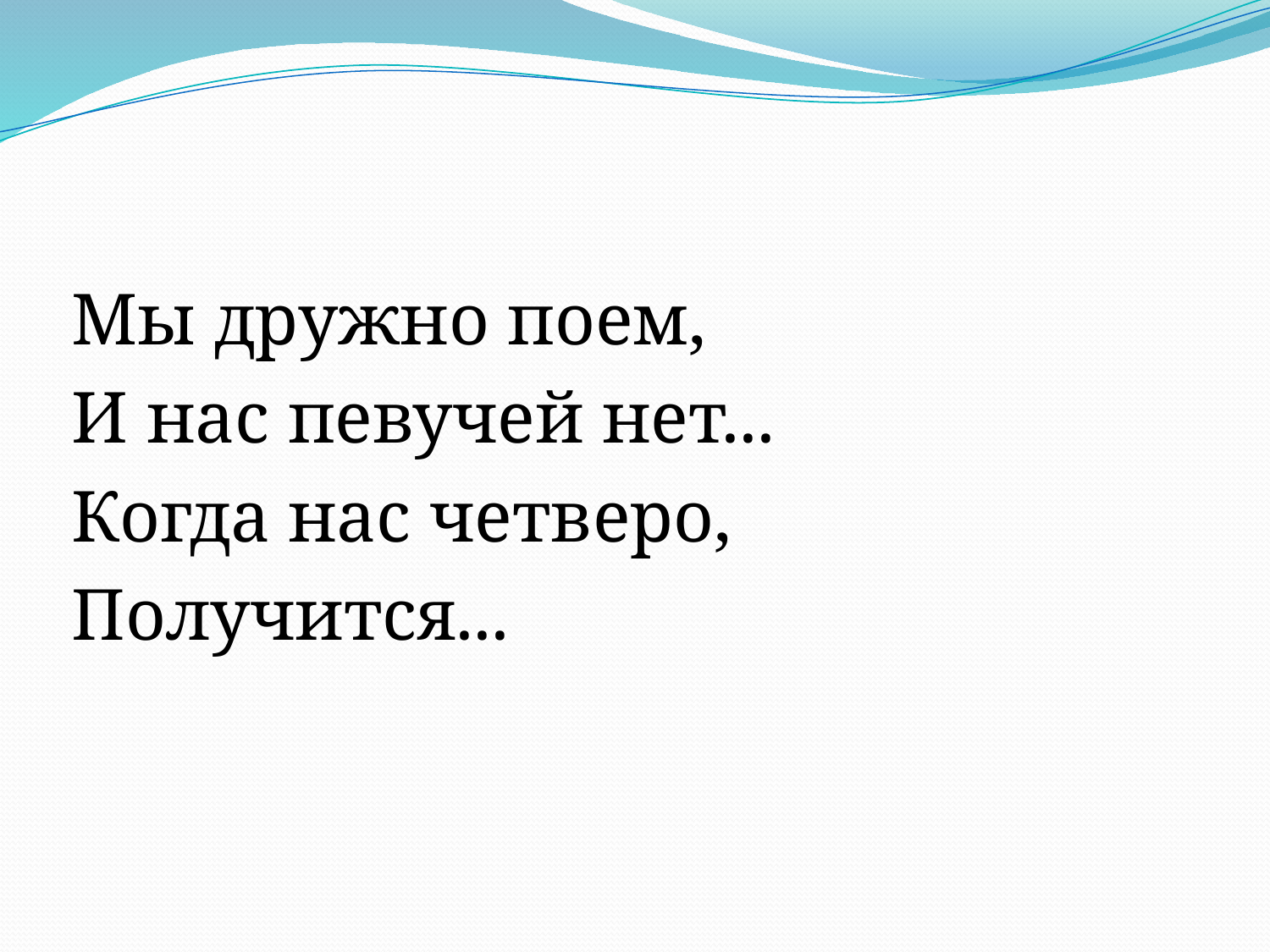

Мы дружно поем,
И нас певучей нет...
Когда нас четверо,
Получится...